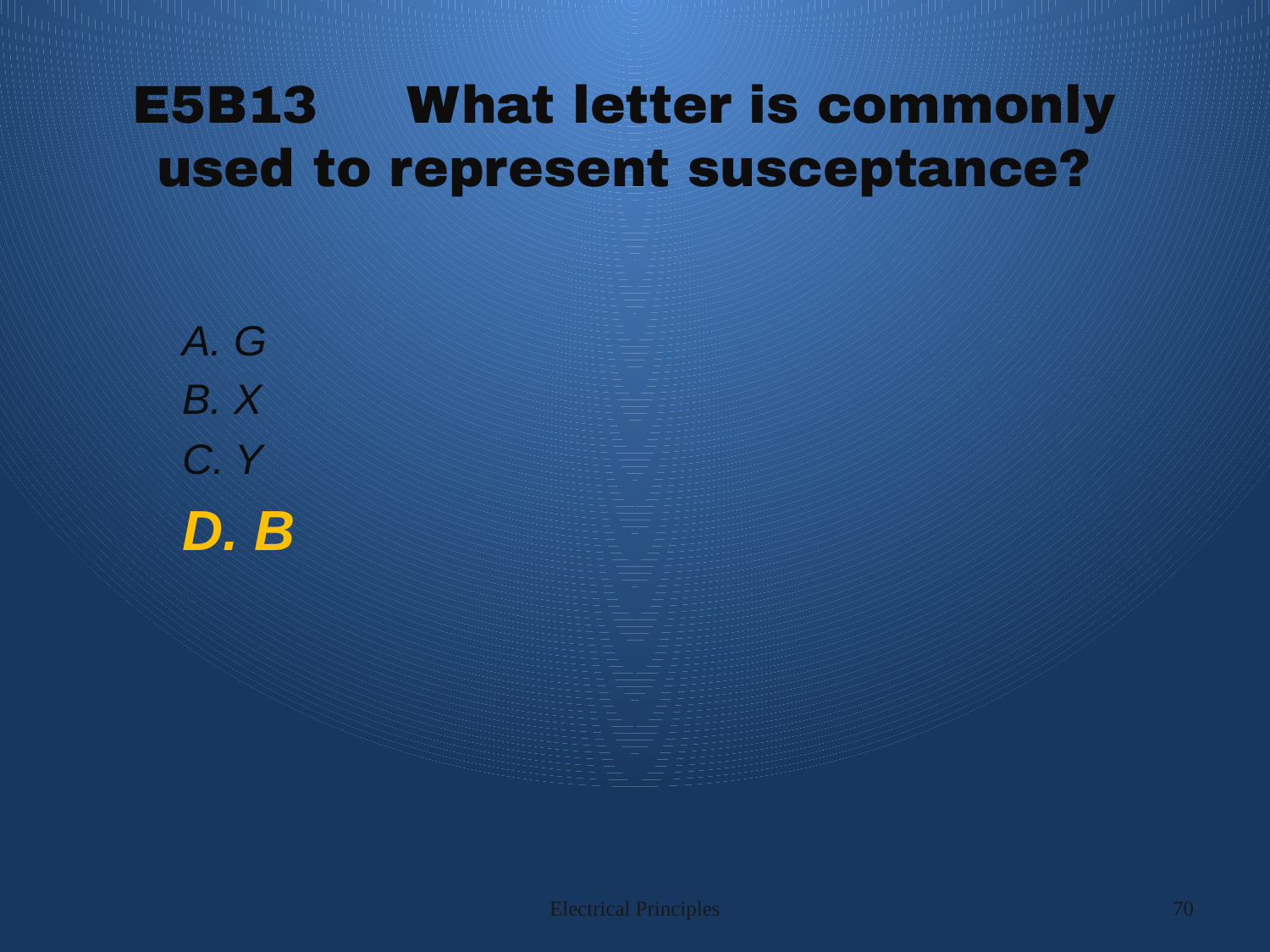

# E5B13     What letter is commonly used to represent susceptance?
A. G
B. X
C. Y
D. B
Electrical Principles
70